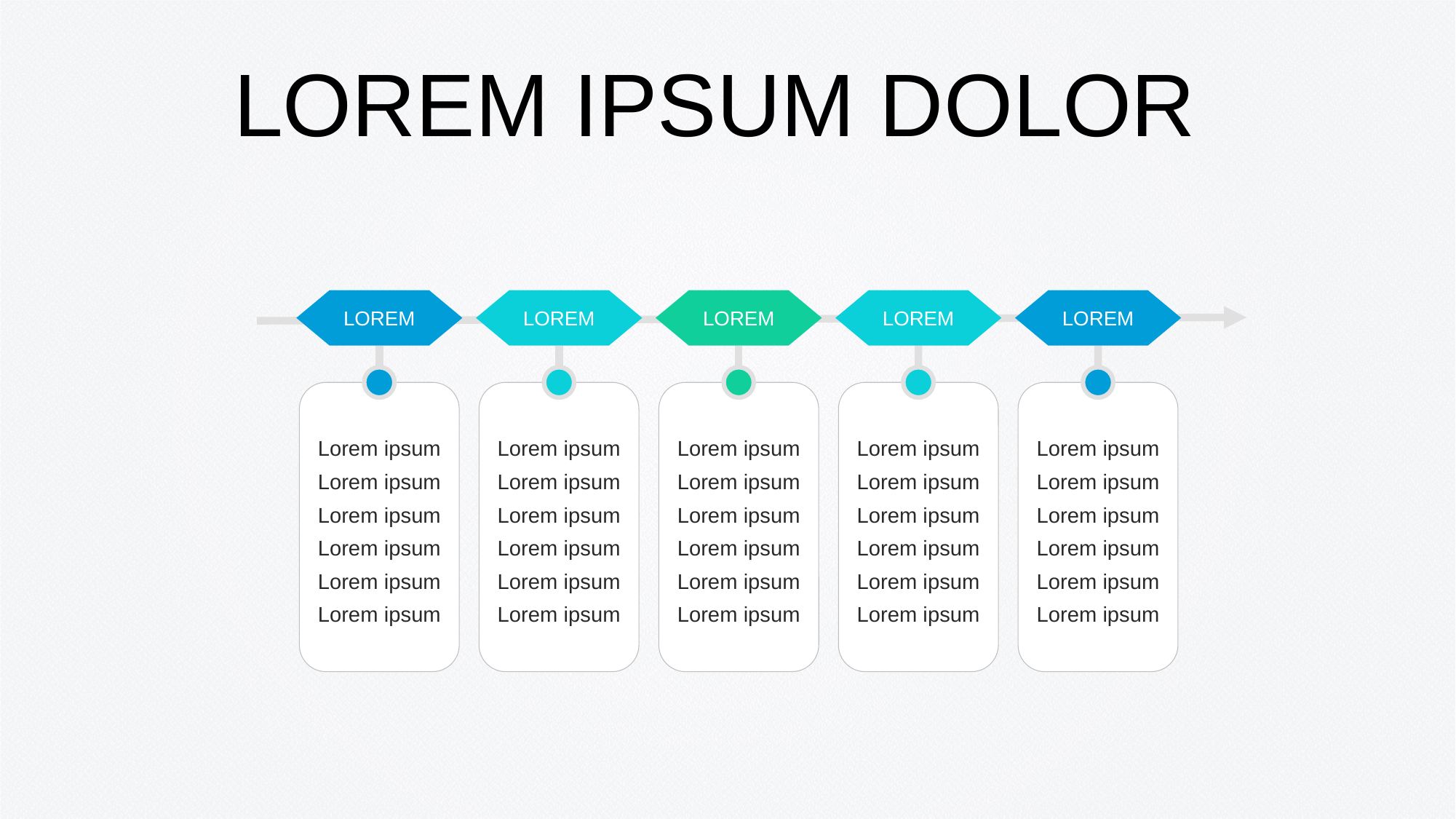

# LOREM IPSUM DOLOR
LOREM
LOREM
LOREM
LOREM
LOREM

Lorem ipsum
Lorem ipsum
Lorem ipsum
Lorem ipsum
Lorem ipsum
Lorem ipsum
Lorem ipsum
Lorem ipsum
Lorem ipsum
Lorem ipsum
Lorem ipsum
Lorem ipsum
Lorem ipsum
Lorem ipsum
Lorem ipsum
Lorem ipsum
Lorem ipsum
Lorem ipsum
Lorem ipsum
Lorem ipsum
Lorem ipsum
Lorem ipsum
Lorem ipsum
Lorem ipsum
Lorem ipsum
Lorem ipsum
Lorem ipsum
Lorem ipsum
Lorem ipsum
Lorem ipsum